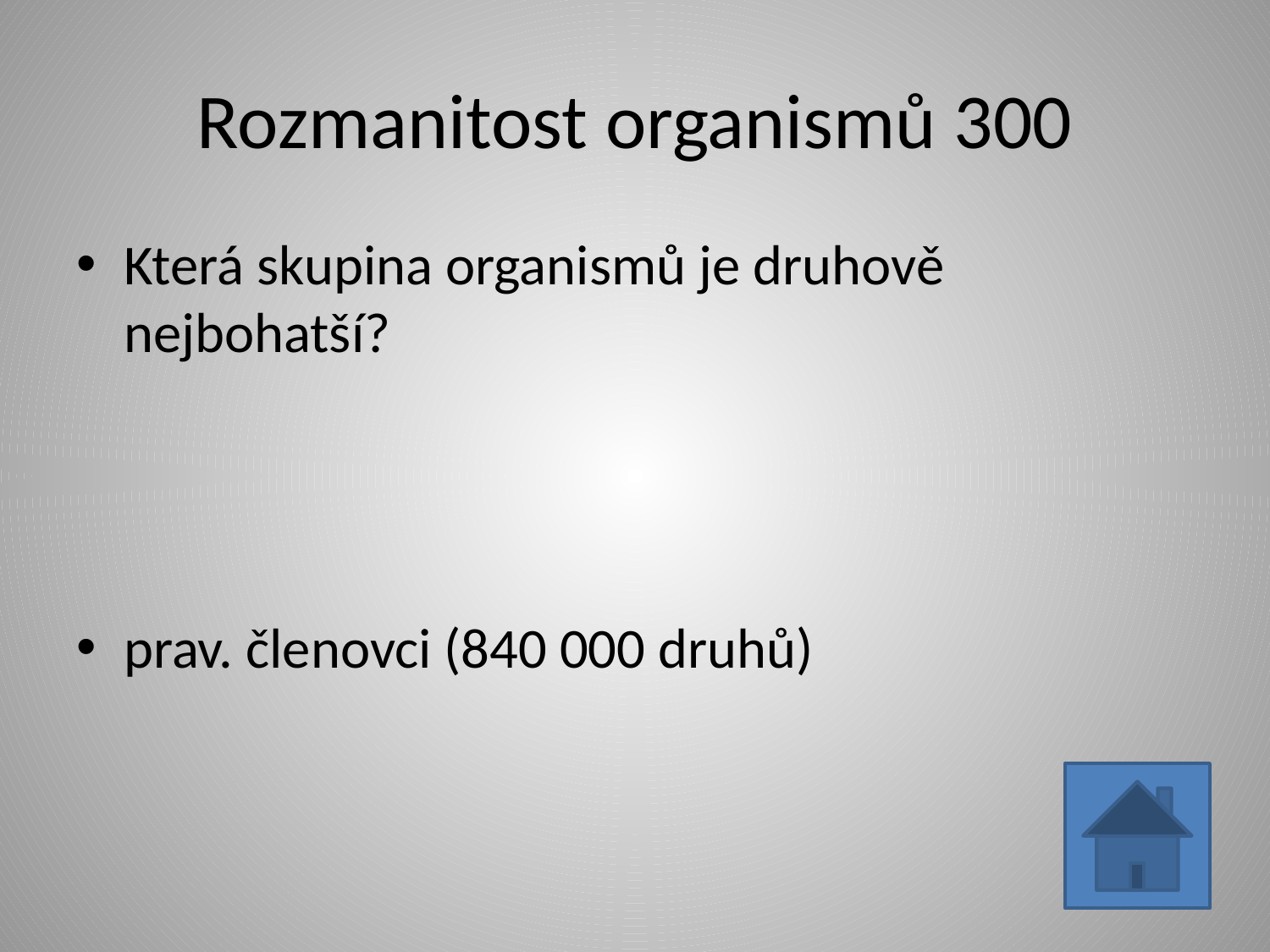

# Rozmanitost organismů 300
Která skupina organismů je druhově nejbohatší?

prav. členovci (840 000 druhů)